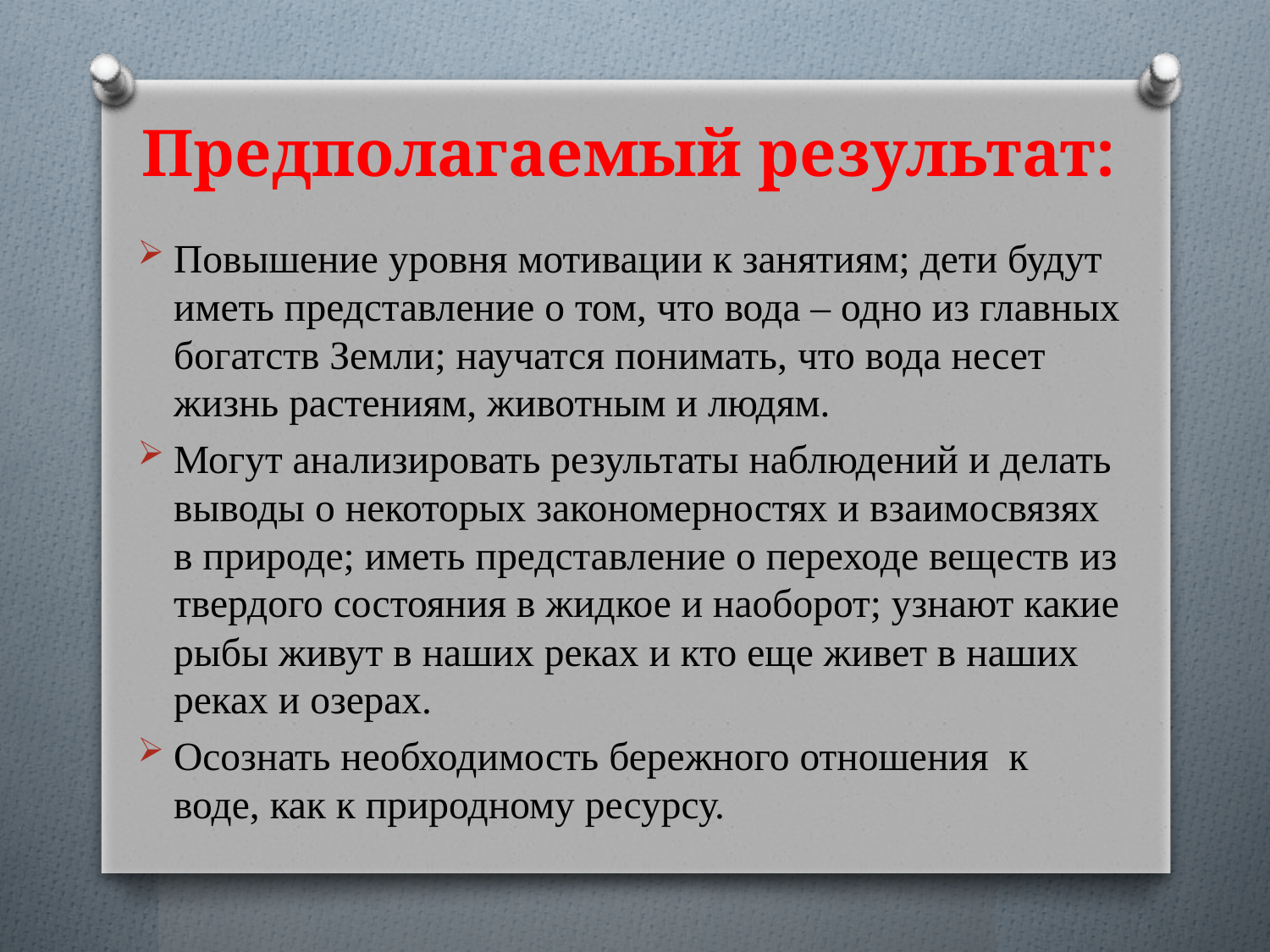

# Предполагаемый результат:
Повышение уровня мотивации к занятиям; дети будут иметь представление о том, что вода – одно из главных богатств Земли; научатся понимать, что вода несет жизнь растениям, животным и людям.
Могут анализировать результаты наблюдений и делать выводы о некоторых закономерностях и взаимосвязях в природе; иметь представление о переходе веществ из твердого состояния в жидкое и наоборот; узнают какие рыбы живут в наших реках и кто еще живет в наших реках и озерах.
Осознать необходимость бережного отношения  к воде, как к природному ресурсу.